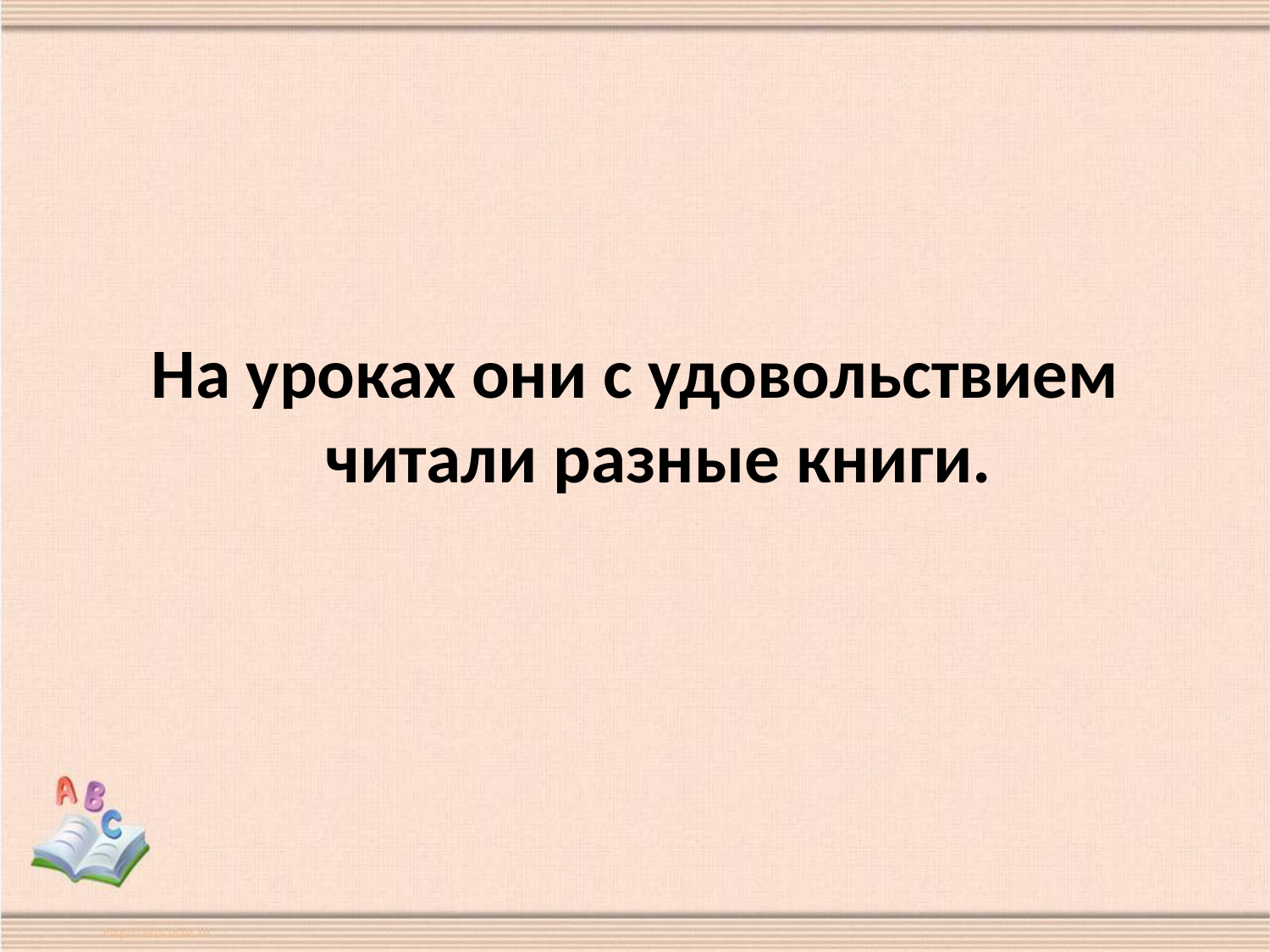

#

На уроках они с удовольствием читали разные книги.